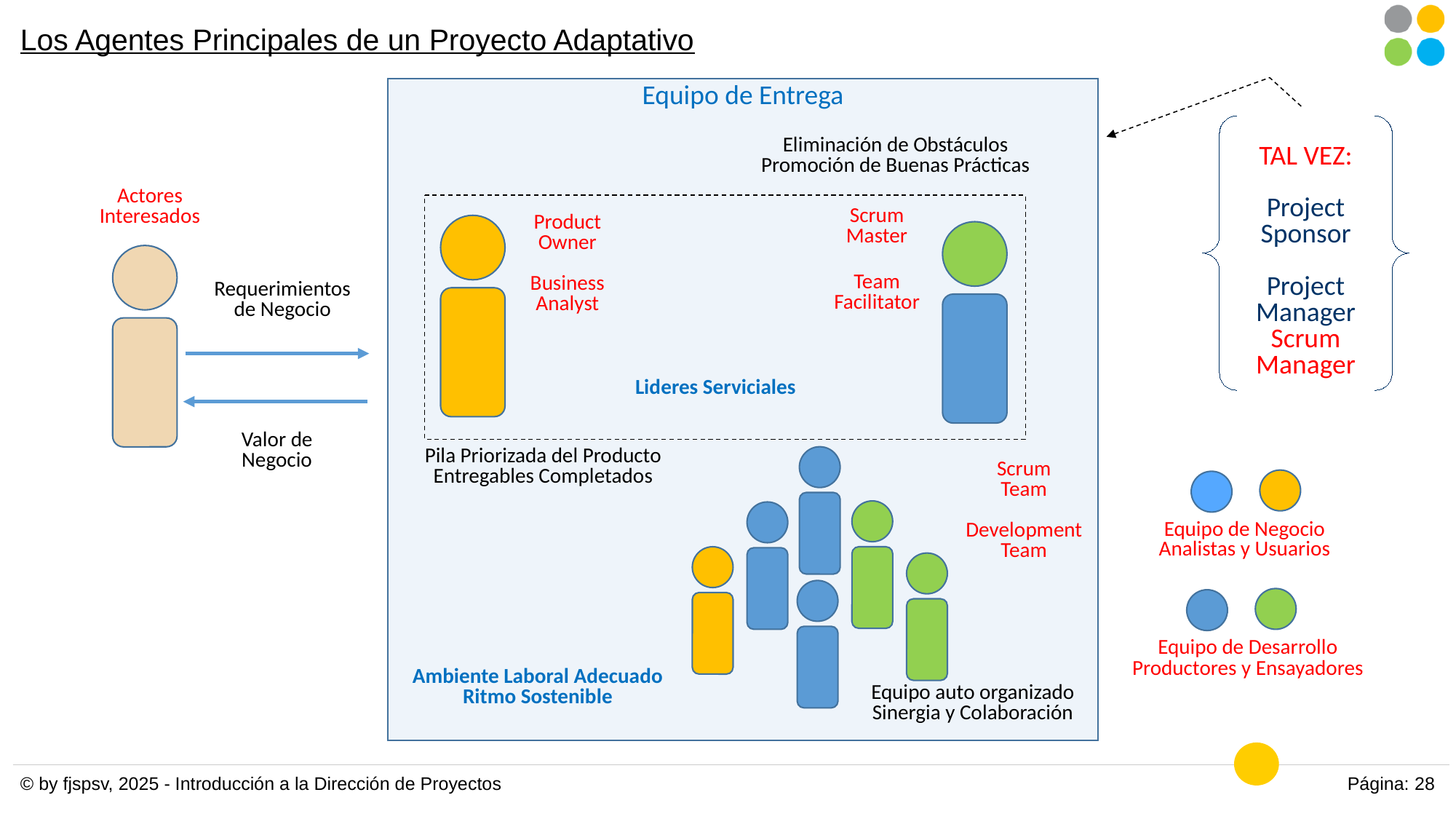

# Los Agentes Principales de un Proyecto Adaptativo
Equipo de Entrega
TAL VEZ:

Project
Sponsor

Project
Manager
Scrum
Manager
Eliminación de Obstáculos
Promoción de Buenas Prácticas
Actores
Interesados

Scrum
Master
Team Facilitator
Product
Owner
Business
Analyst

Requerimientos de Negocio
Lideres Serviciales
Valor de Negocio
Pila Priorizada del Producto
Entregables Completados

Scrum
Team

Development
Team

Equipo de Negocio
Analistas y Usuarios

Equipo de Desarrollo
Productores y Ensayadores
Ambiente Laboral Adecuado
Ritmo Sostenible
Equipo auto organizado
Sinergia y Colaboración
© by fjspsv, 2025 - Introducción a la Dirección de Proyectos
Página: 28